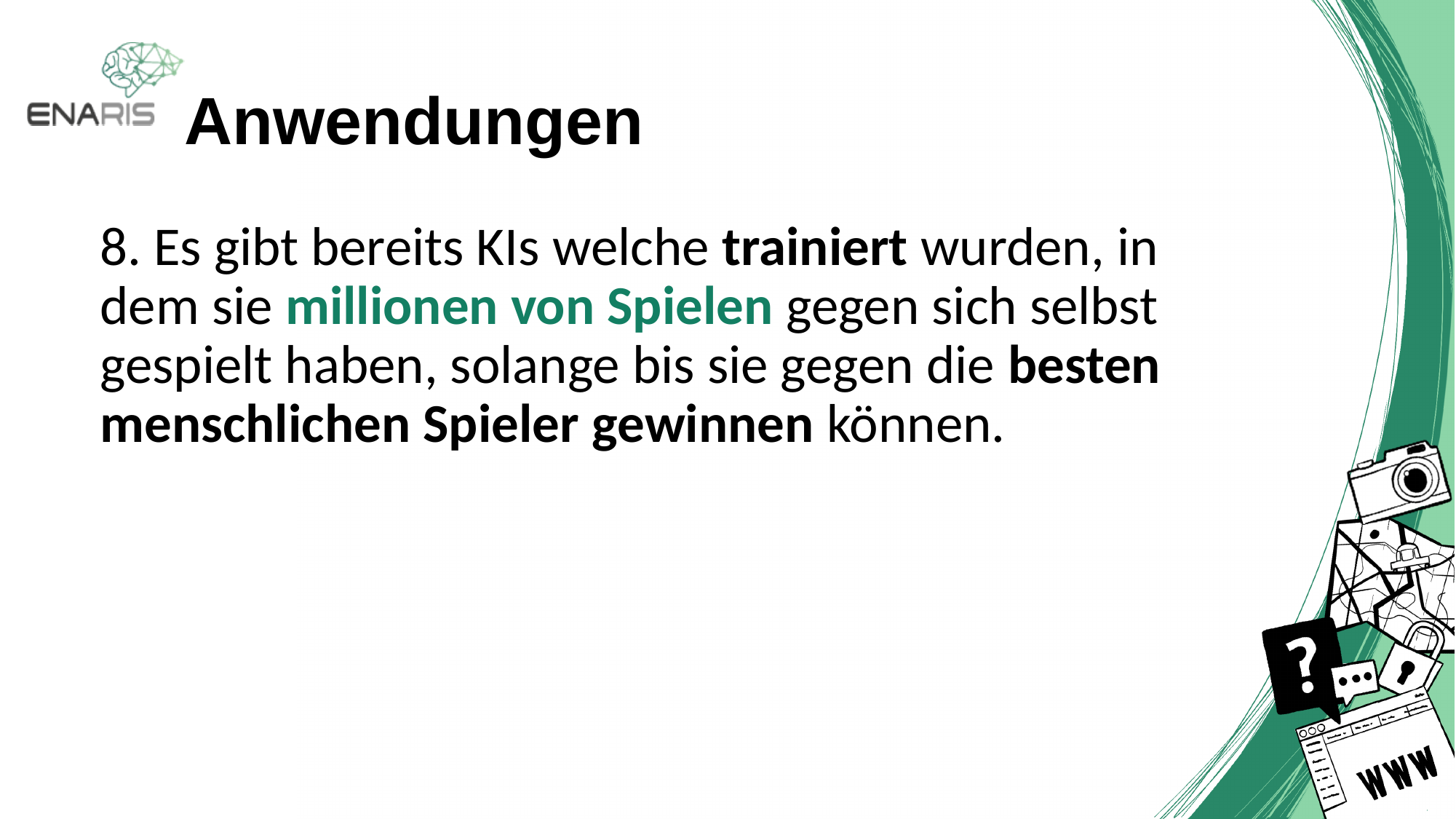

# Anwendungen
8. Es gibt bereits KIs welche trainiert wurden, in dem sie millionen von Spielen gegen sich selbst gespielt haben, solange bis sie gegen die besten menschlichen Spieler gewinnen können.